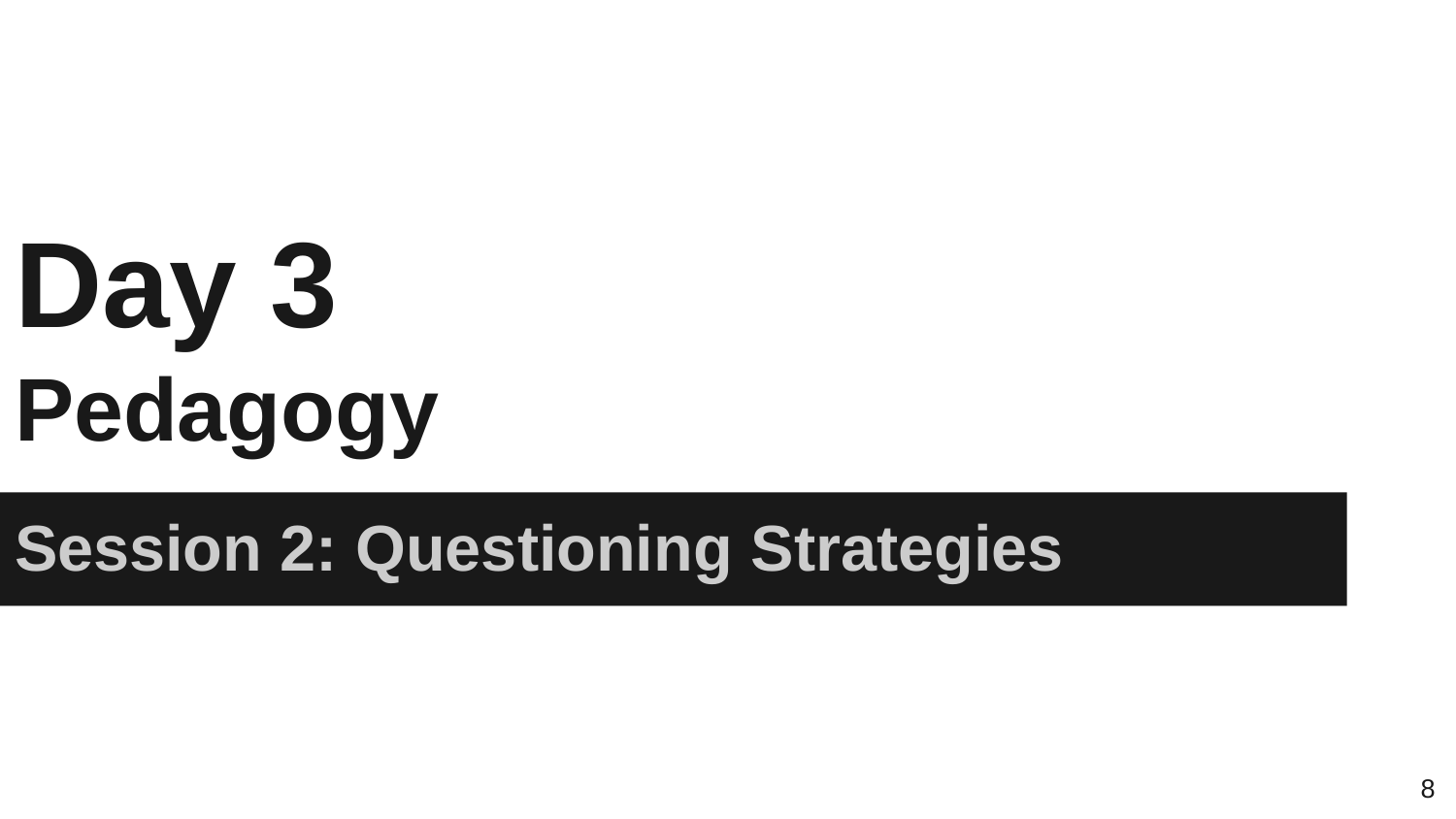

# Day 3
Pedagogy
Session 2: Questioning Strategies
8